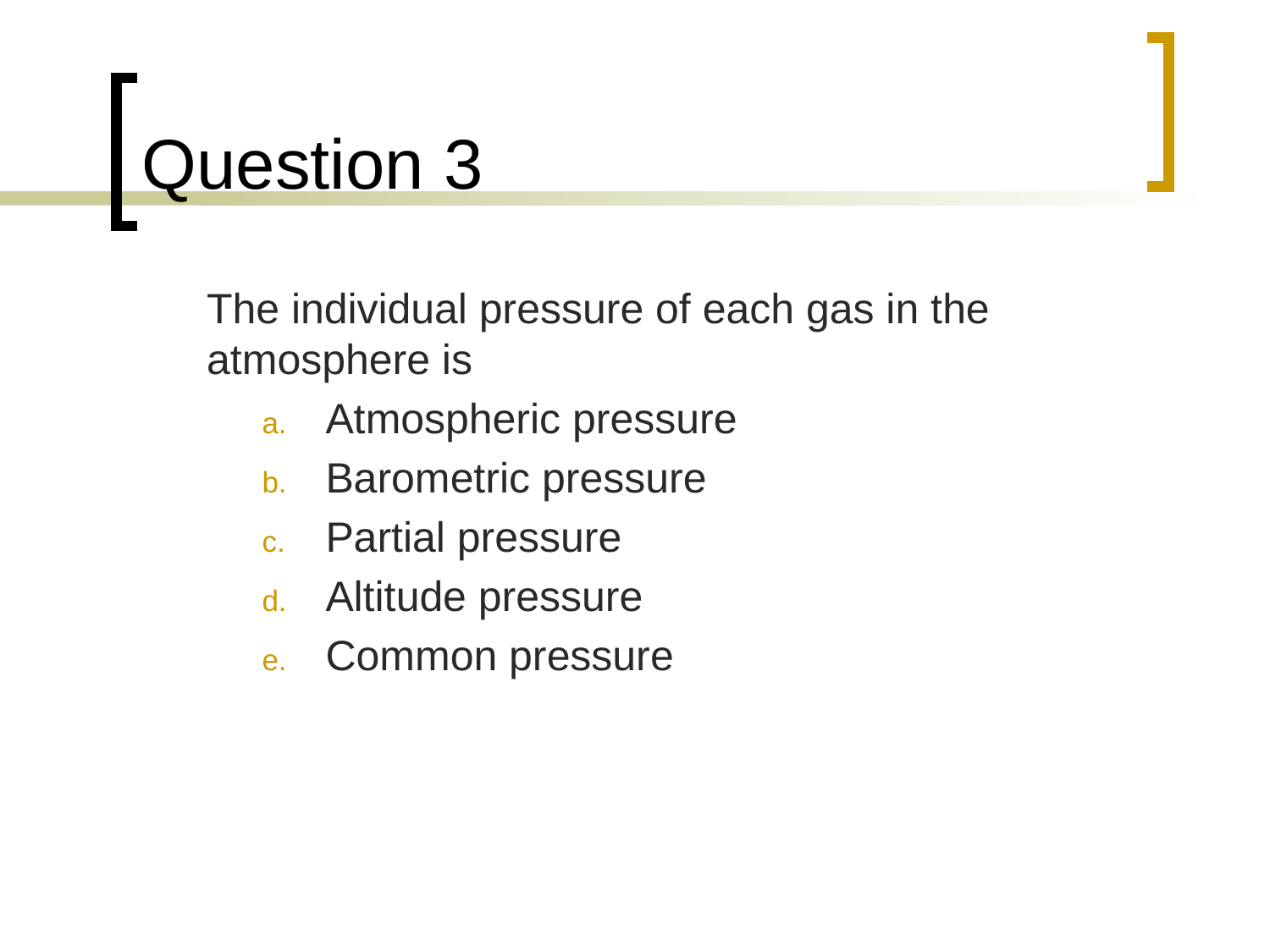

# Question 3
	The individual pressure of each gas in the atmosphere is
Atmospheric pressure
Barometric pressure
Partial pressure
Altitude pressure
Common pressure